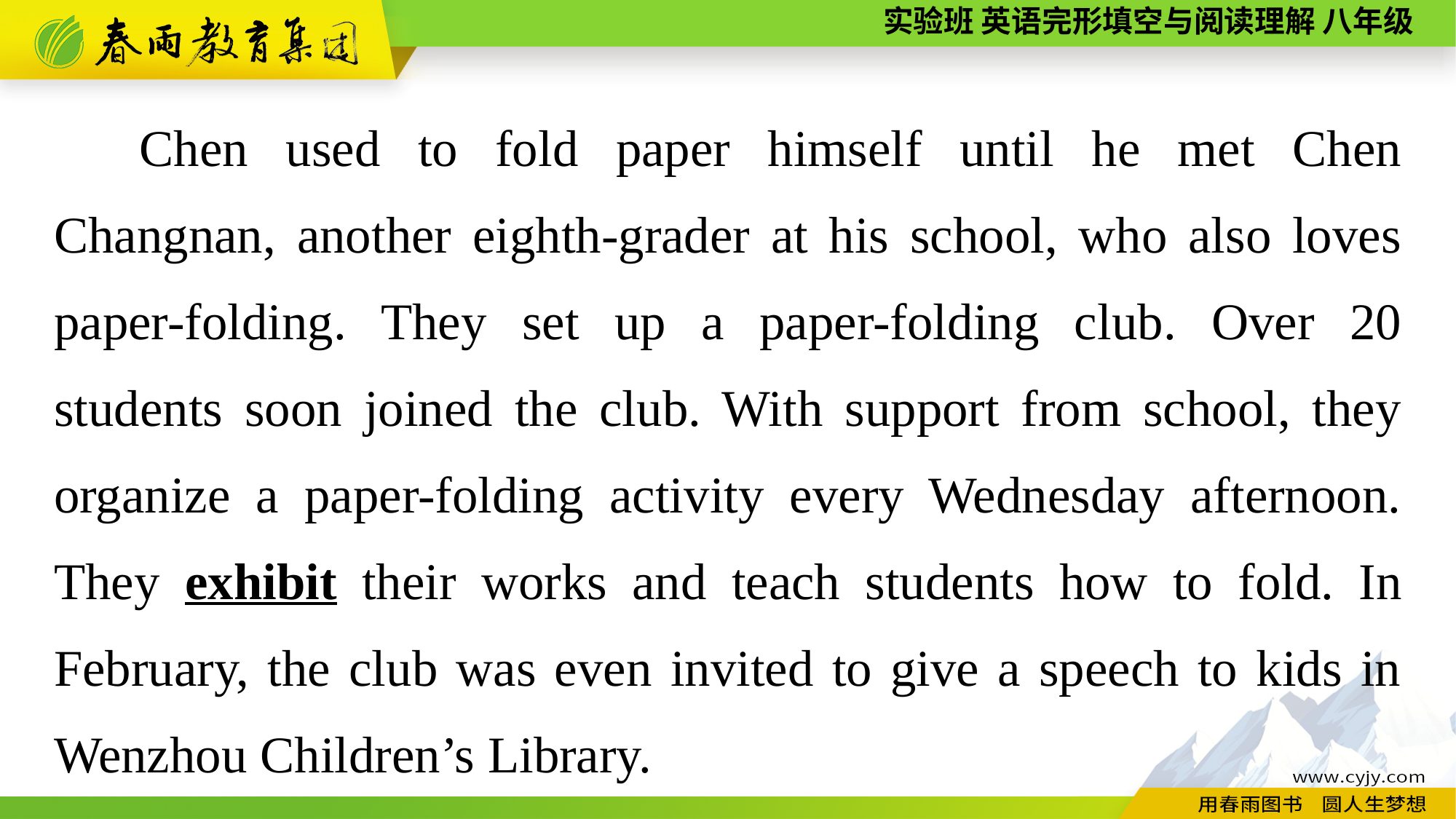

Chen used to fold paper himself until he met Chen Changnan, another eighth-grader at his school, who also loves paper-folding. They set up a paper-folding club. Over 20 students soon joined the club. With support from school, they organize a paper-folding activity every Wednesday afternoon. They exhibit their works and teach students how to fold. In February, the club was even invited to give a speech to kids in Wenzhou Children’s Library.